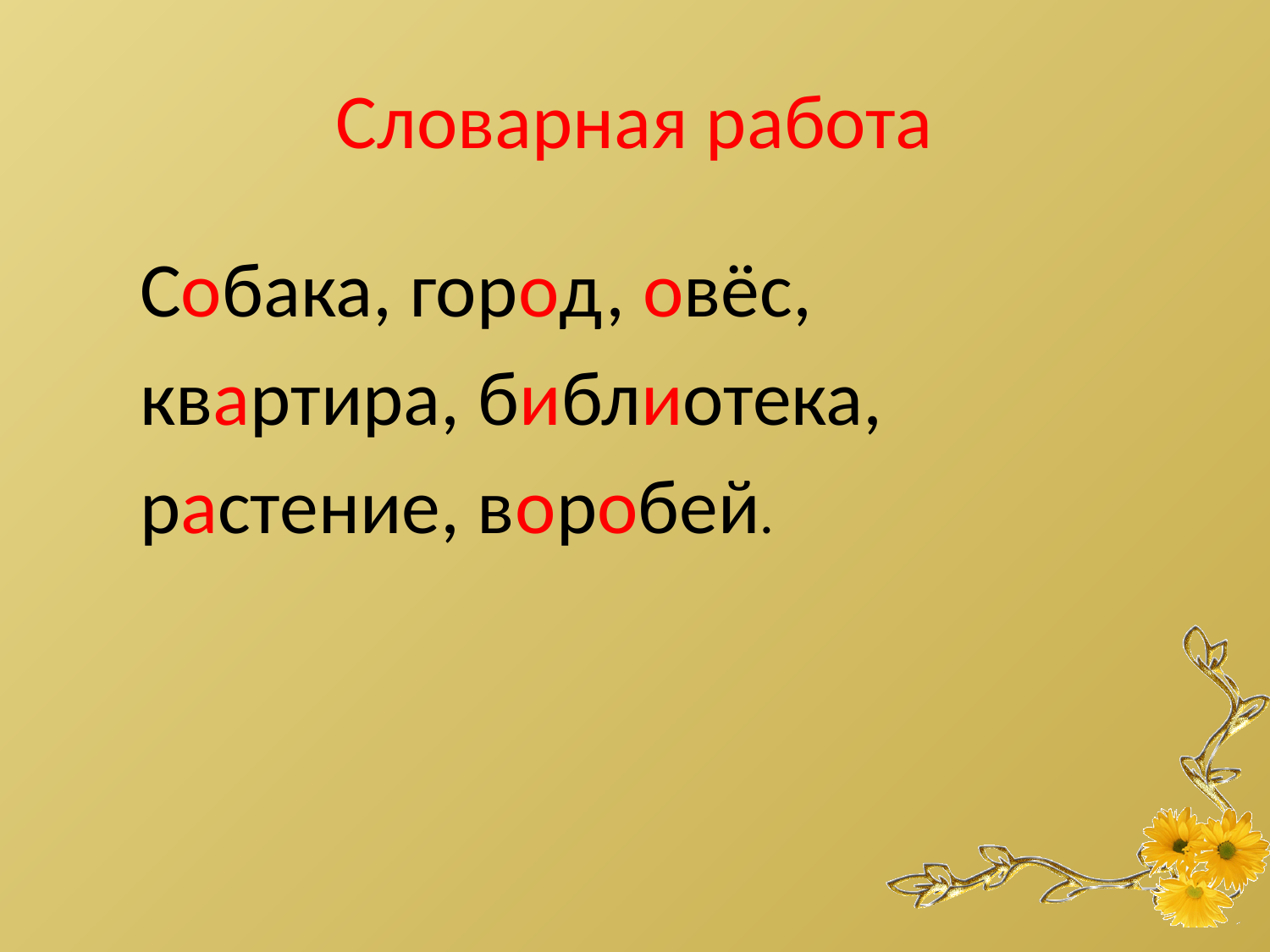

# Словарная работа
Собака, город, овёс,
квартира, библиотека,
растение, воробей.